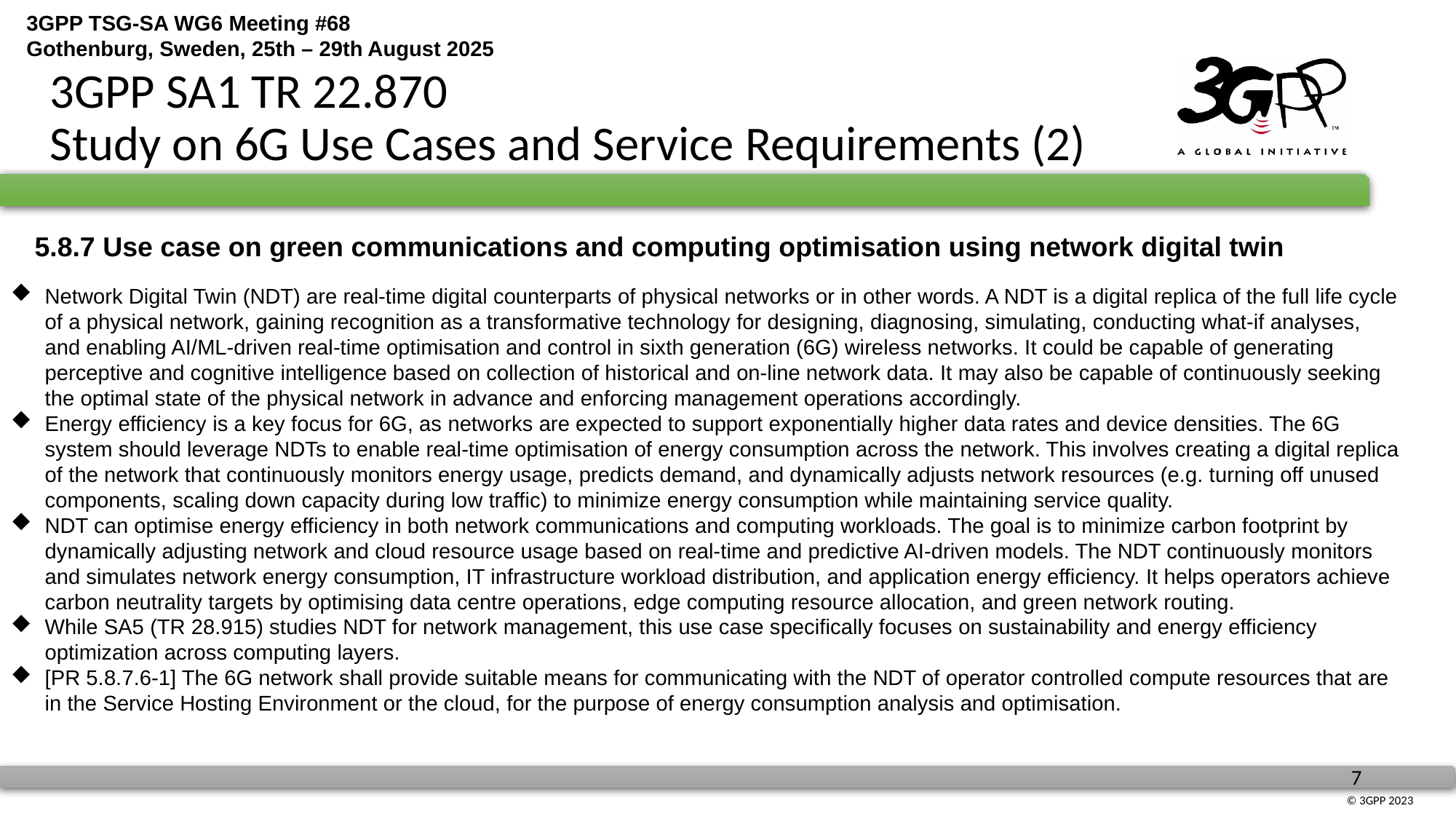

# 3GPP SA1 TR 22.870 Study on 6G Use Cases and Service Requirements (2)
5.8.7 Use case on green communications and computing optimisation using network digital twin
Network Digital Twin (NDT) are real-time digital counterparts of physical networks or in other words. A NDT is a digital replica of the full life cycle of a physical network, gaining recognition as a transformative technology for designing, diagnosing, simulating, conducting what-if analyses, and enabling AI/ML-driven real-time optimisation and control in sixth generation (6G) wireless networks. It could be capable of generating perceptive and cognitive intelligence based on collection of historical and on-line network data. It may also be capable of continuously seeking the optimal state of the physical network in advance and enforcing management operations accordingly.
Energy efficiency is a key focus for 6G, as networks are expected to support exponentially higher data rates and device densities. The 6G system should leverage NDTs to enable real-time optimisation of energy consumption across the network. This involves creating a digital replica of the network that continuously monitors energy usage, predicts demand, and dynamically adjusts network resources (e.g. turning off unused components, scaling down capacity during low traffic) to minimize energy consumption while maintaining service quality.
NDT can optimise energy efficiency in both network communications and computing workloads. The goal is to minimize carbon footprint by dynamically adjusting network and cloud resource usage based on real-time and predictive AI-driven models. The NDT continuously monitors and simulates network energy consumption, IT infrastructure workload distribution, and application energy efficiency. It helps operators achieve carbon neutrality targets by optimising data centre operations, edge computing resource allocation, and green network routing.
While SA5 (TR 28.915) studies NDT for network management, this use case specifically focuses on sustainability and energy efficiency optimization across computing layers.
[PR 5.8.7.6-1] The 6G network shall provide suitable means for communicating with the NDT of operator controlled compute resources that are in the Service Hosting Environment or the cloud, for the purpose of energy consumption analysis and optimisation.